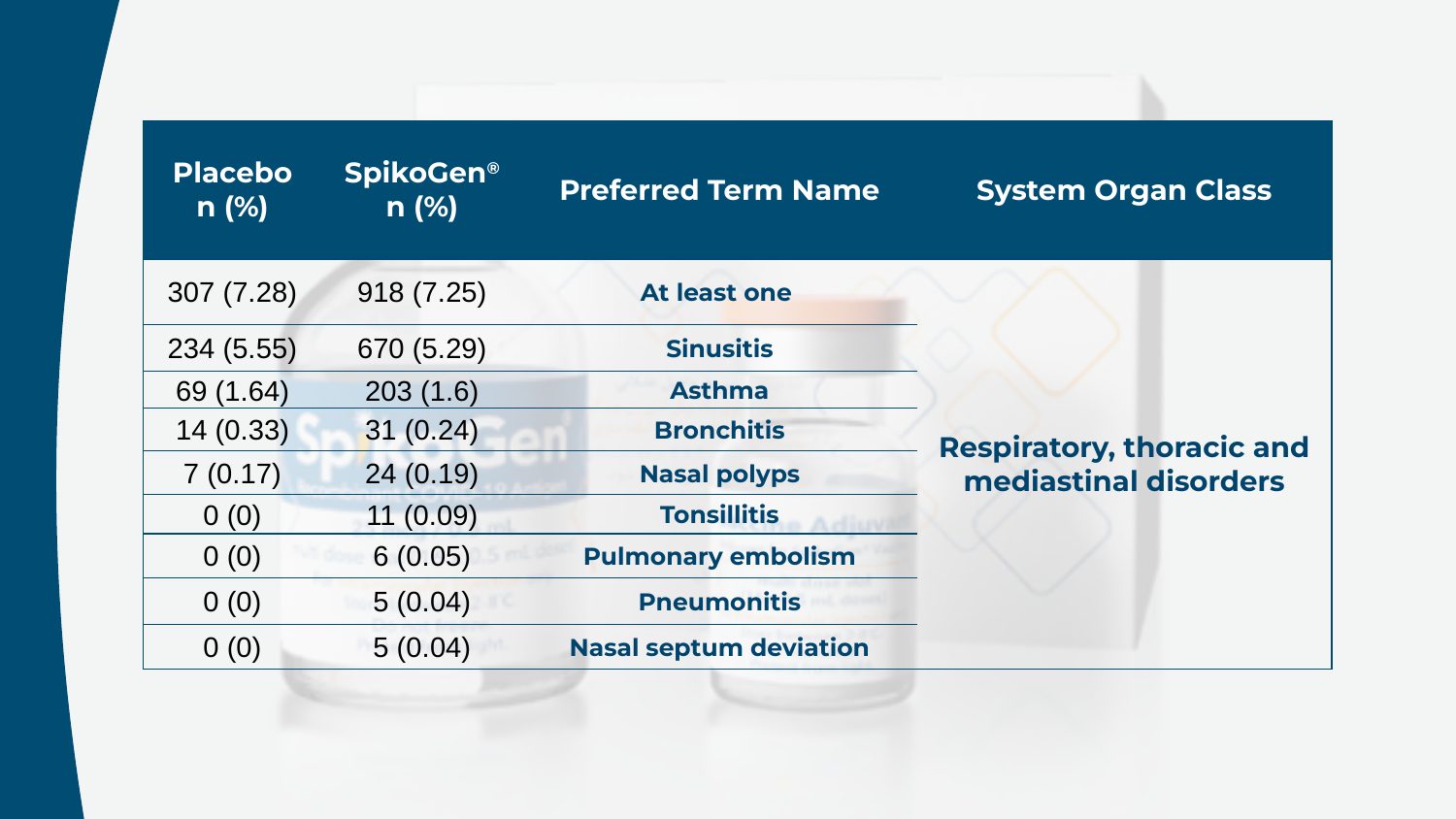

| Placebo n (%) | SpikoGen® n (%) | Preferred Term Name | System Organ Class |
| --- | --- | --- | --- |
| 307 (7.28) | 918 (7.25) | At least one | Respiratory, thoracic and mediastinal disorders |
| 234 (5.55) | 670 (5.29) | Sinusitis |  |
| 69 (1.64) | 203 (1.6) | Asthma |  |
| 14 (0.33) | 31 (0.24) | Bronchitis |  |
| 7 (0.17) | 24 (0.19) | Nasal polyps |  |
| 0 (0) | 11 (0.09) | Tonsillitis |  |
| 0 (0) | 6 (0.05) | Pulmonary embolism |  |
| 0 (0) | 5 (0.04) | Pneumonitis |  |
| 0 (0) | 5 (0.04) | Nasal septum deviation |  |